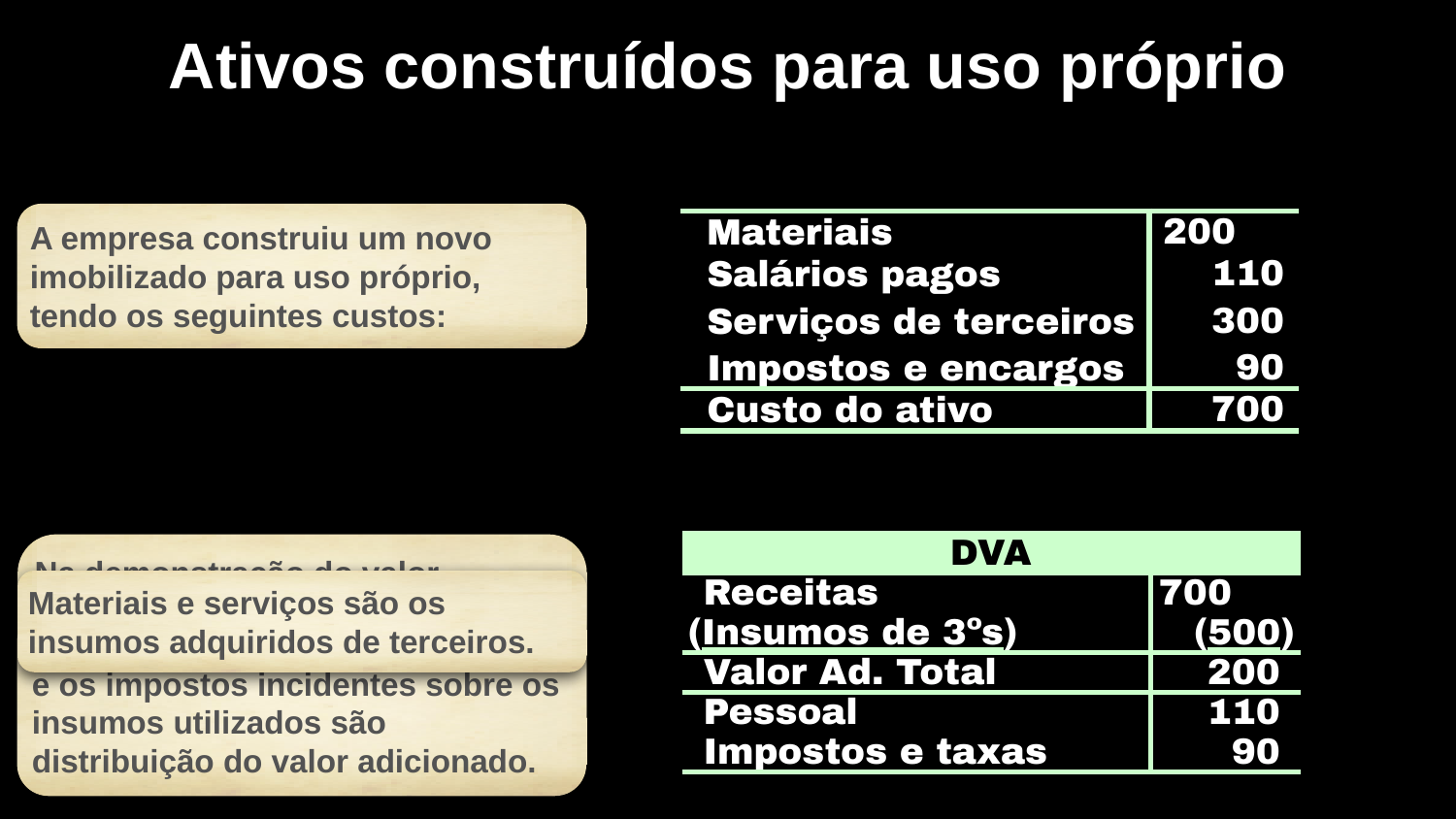

# Ativos construídos para uso próprio
A empresa construiu um novo imobilizado para uso próprio, tendo os seguintes custos:
| Materiais | 200 |
| --- | --- |
| Salários pagos Serviços de terceiros Impostos e encargos | 110 300 90 |
| Custo do ativo | 700 |
Na demonstração do valor adicionado, o ativo será demonstrado como se tivesse sido vendido exatamente pelo valor de custo.
| DVA |  |
| --- | --- |
| Receitas | 700 |
| (Insumos de 3ºs) | (500) |
| Valor Ad. Total | 200 |
| Pessoal | 110 |
| Impostos e taxas | 90 |
Materiais e serviços são os insumos adquiridos de terceiros.
A remuneração de pessoal próprio e os impostos incidentes sobre os insumos utilizados são distribuição do valor adicionado.